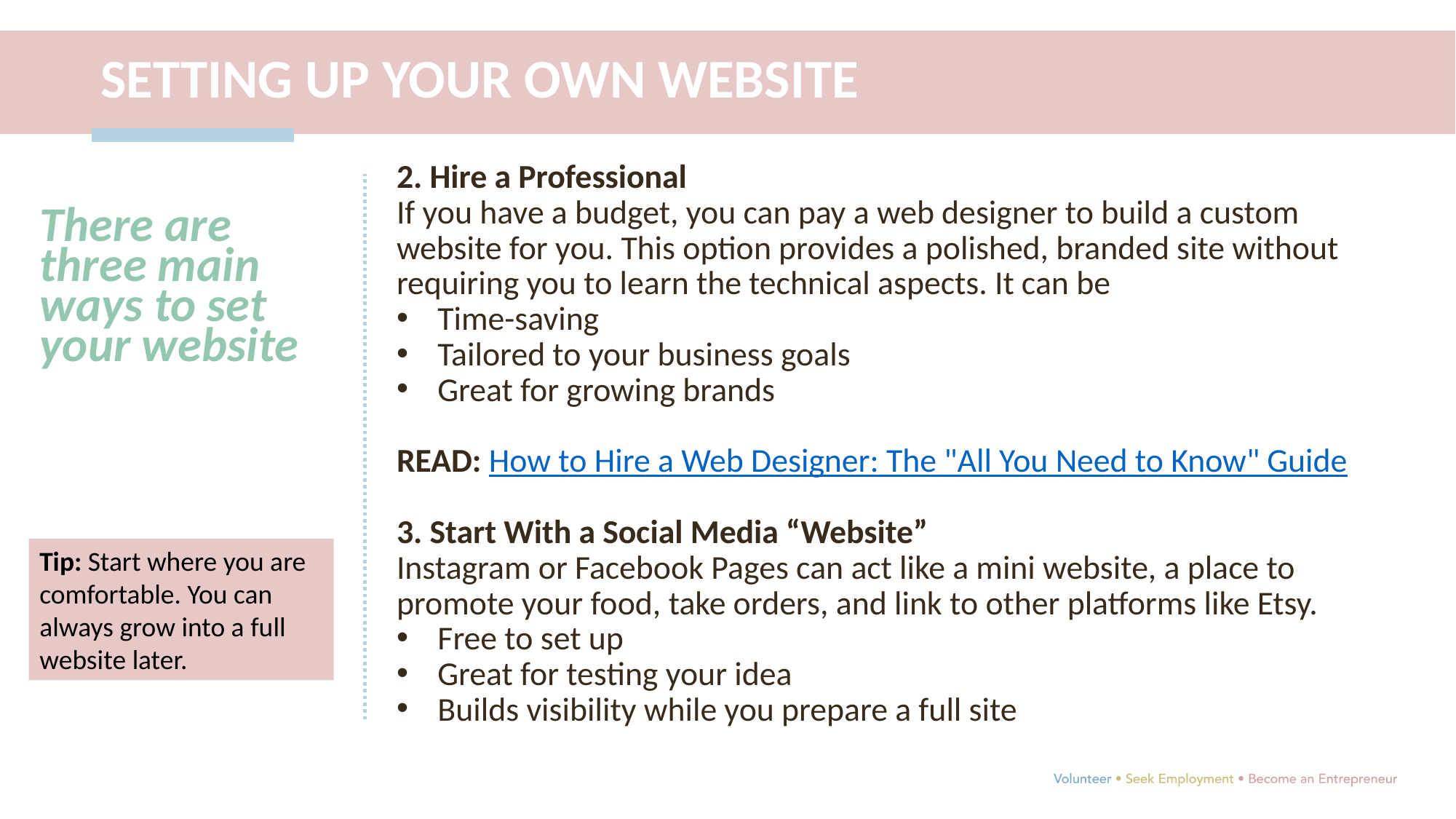

SETTING UP YOUR OWN WEBSITE
2. Hire a Professional
If you have a budget, you can pay a web designer to build a custom website for you. This option provides a polished, branded site without requiring you to learn the technical aspects. It can be
Time-saving
Tailored to your business goals
Great for growing brands

READ: How to Hire a Web Designer: The "All You Need to Know" Guide

3. Start With a Social Media “Website”
Instagram or Facebook Pages can act like a mini website, a place to promote your food, take orders, and link to other platforms like Etsy.
Free to set up
Great for testing your idea
Builds visibility while you prepare a full site

There are
three main ways to set your website

Tip: Start where you are comfortable. You can always grow into a full website later.